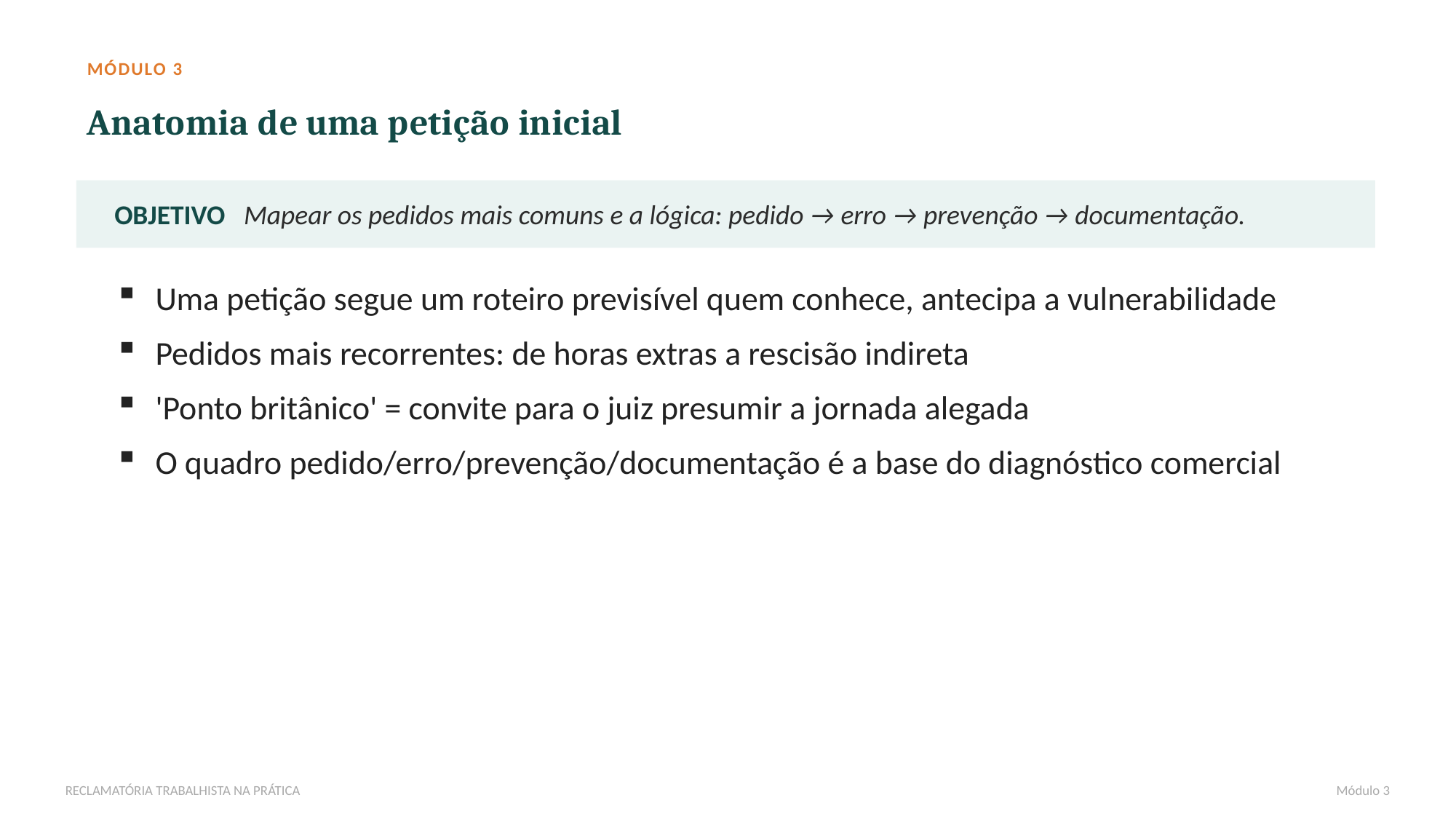

MÓDULO 3
Anatomia de uma petição inicial

OBJETIVO   Mapear os pedidos mais comuns e a lógica: pedido → erro → prevenção → documentação.
Uma petição segue um roteiro previsível quem conhece, antecipa a vulnerabilidade
Pedidos mais recorrentes: de horas extras a rescisão indireta
'Ponto britânico' = convite para o juiz presumir a jornada alegada
O quadro pedido/erro/prevenção/documentação é a base do diagnóstico comercial
RECLAMATÓRIA TRABALHISTA NA PRÁTICA
Módulo 3